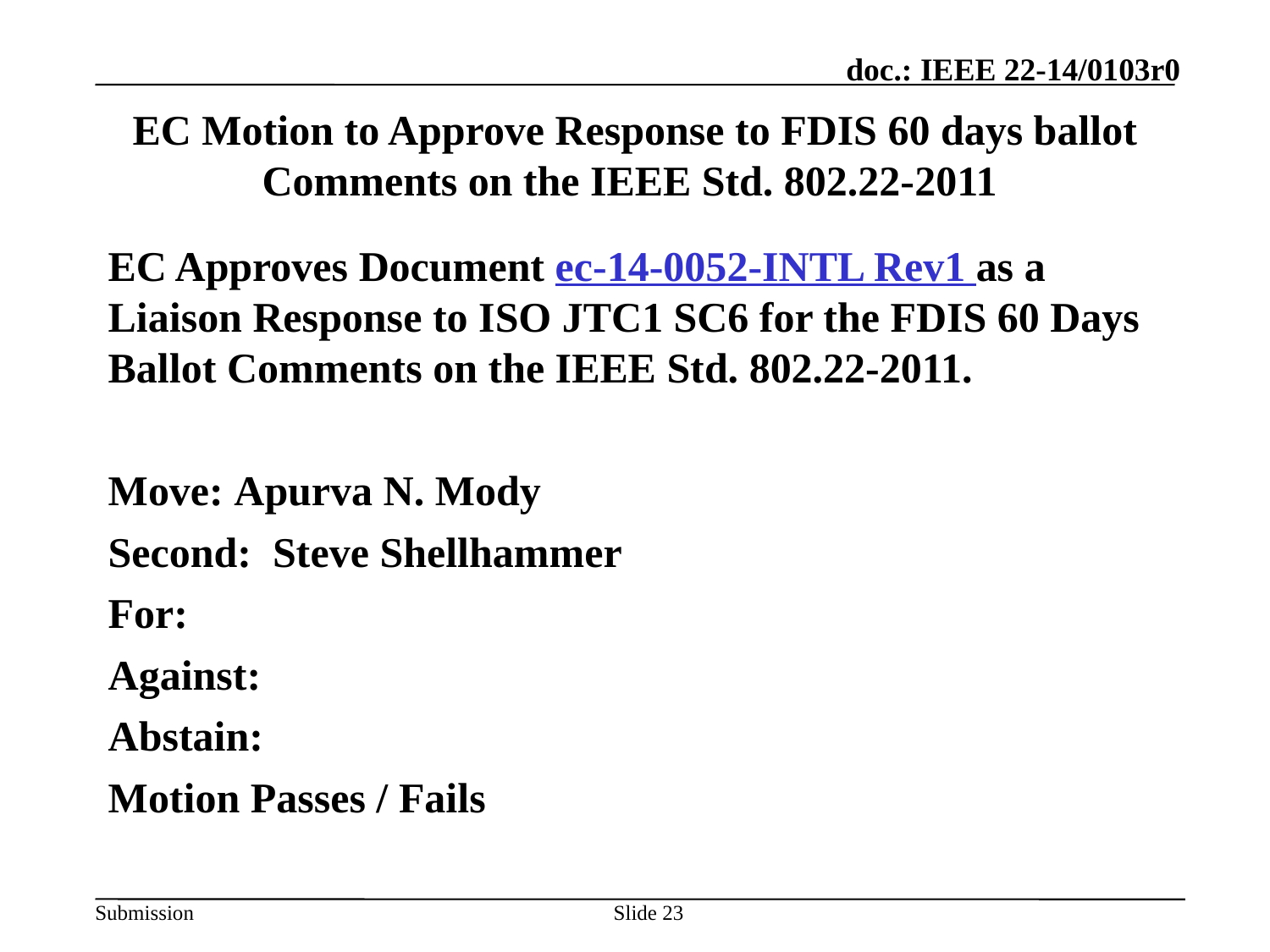

# EC Motion to Approve Response to FDIS 60 days ballot Comments on the IEEE Std. 802.22-2011
EC Approves Document ec-14-0052-INTL Rev1 as a Liaison Response to ISO JTC1 SC6 for the FDIS 60 Days Ballot Comments on the IEEE Std. 802.22-2011.

Move: Apurva N. Mody
Second:  Steve Shellhammer
For:
Against:
Abstain:
Motion Passes / Fails

Slide 23